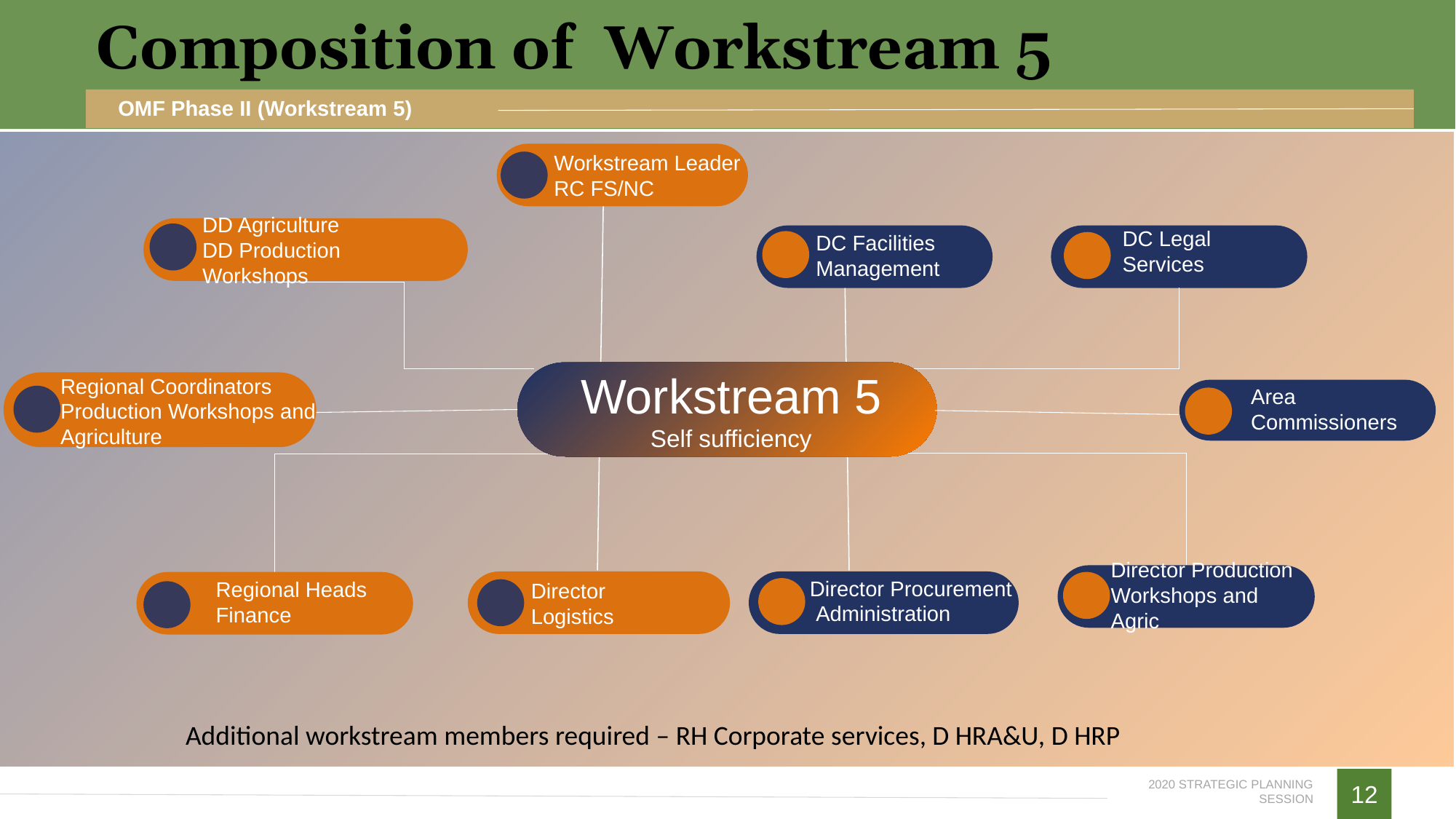

Composition of  Workstream 5
OMF Phase II (Workstream 5)

Workstream Leader
RC FS/NC

DD Agriculture
DD Production Workshops

DC Facilities Management

DC Legal Services

Workstream 5
Self sufficiency
Regional Coordinators Production Workshops and Agriculture

Area Commissioners

Director Production Workshops and Agric

Director Procurement
 Administration
Regional Heads
Finance

Director Logistics
Additional workstream members required – RH Corporate services, D HRA&U, D HRP